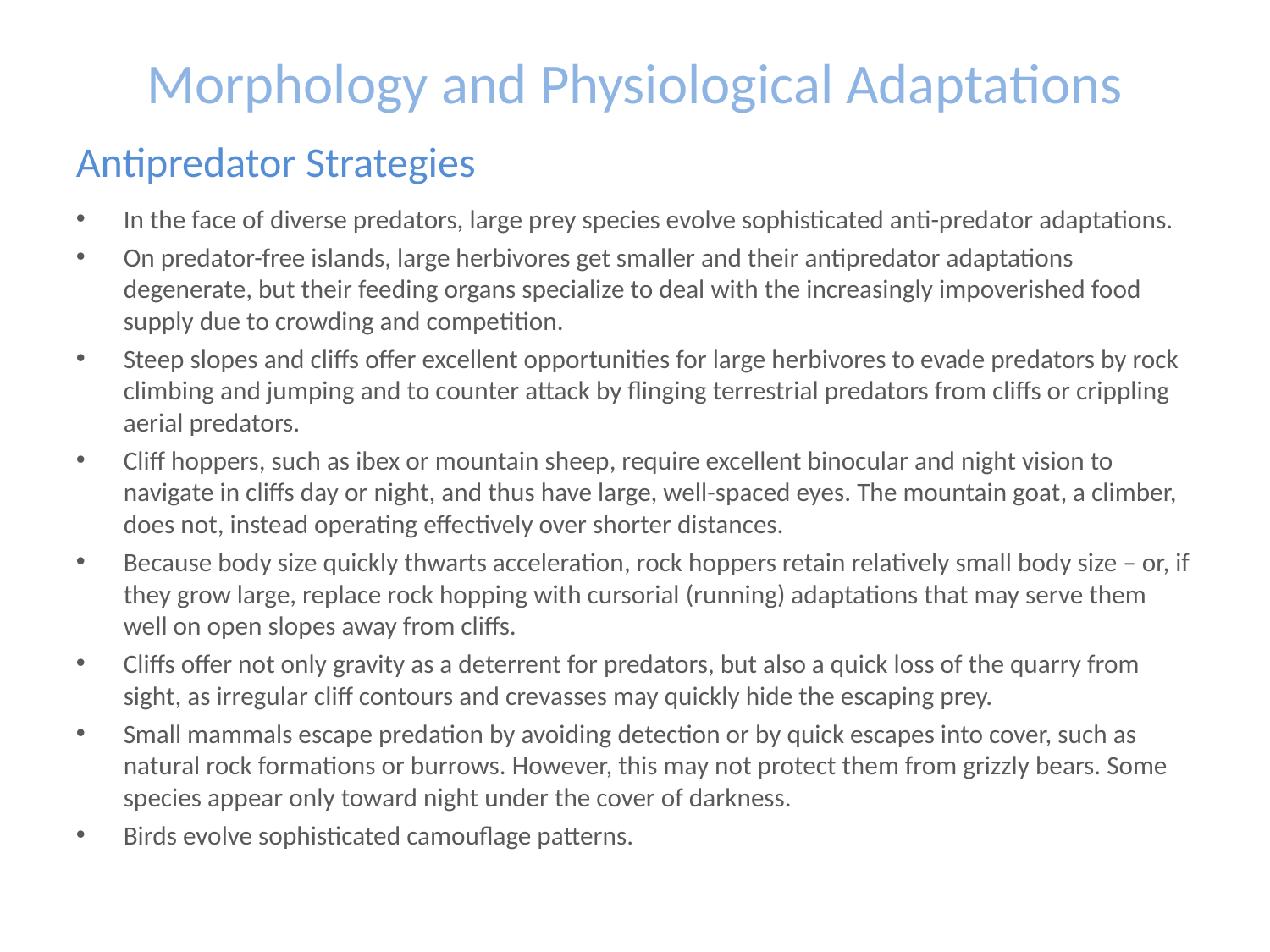

# Morphology and Physiological Adaptations
Antipredator Strategies
In the face of diverse predators, large prey species evolve sophisticated anti-predator adaptations.
On predator-free islands, large herbivores get smaller and their antipredator adaptations degenerate, but their feeding organs specialize to deal with the increasingly impoverished food supply due to crowding and competition.
Steep slopes and cliffs offer excellent opportunities for large herbivores to evade predators by rock climbing and jumping and to counter attack by flinging terrestrial predators from cliffs or crippling aerial predators.
Cliff hoppers, such as ibex or mountain sheep, require excellent binocular and night vision to navigate in cliffs day or night, and thus have large, well-spaced eyes. The mountain goat, a climber, does not, instead operating effectively over shorter distances.
Because body size quickly thwarts acceleration, rock hoppers retain relatively small body size – or, if they grow large, replace rock hopping with cursorial (running) adaptations that may serve them well on open slopes away from cliffs.
Cliffs offer not only gravity as a deterrent for predators, but also a quick loss of the quarry from sight, as irregular cliff contours and crevasses may quickly hide the escaping prey.
Small mammals escape predation by avoiding detection or by quick escapes into cover, such as natural rock formations or burrows. However, this may not protect them from grizzly bears. Some species appear only toward night under the cover of darkness.
Birds evolve sophisticated camouflage patterns.